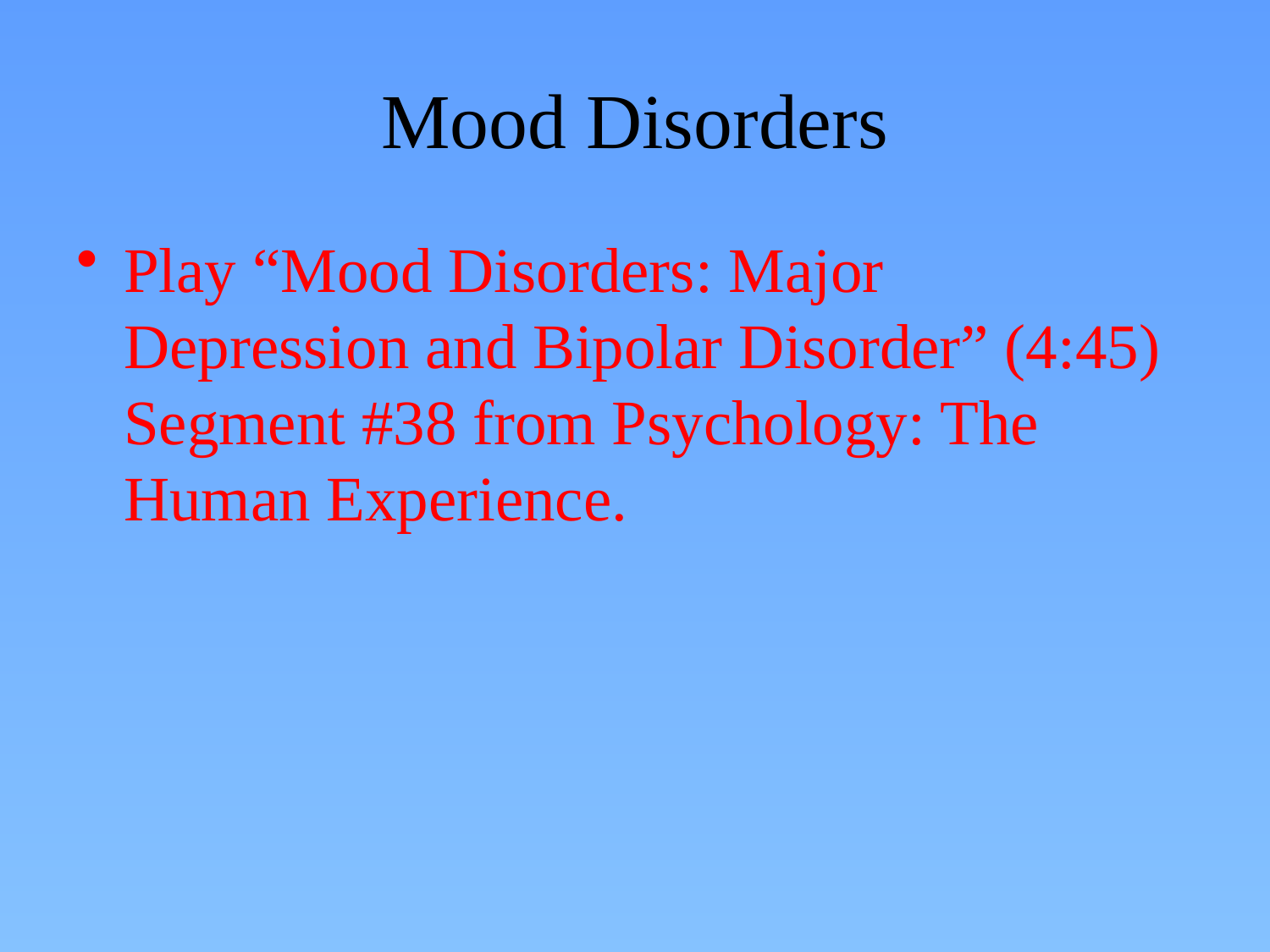

# Mood Disorders
Play “Mood Disorders: Major Depression and Bipolar Disorder” (4:45) Segment #38 from Psychology: The Human Experience.